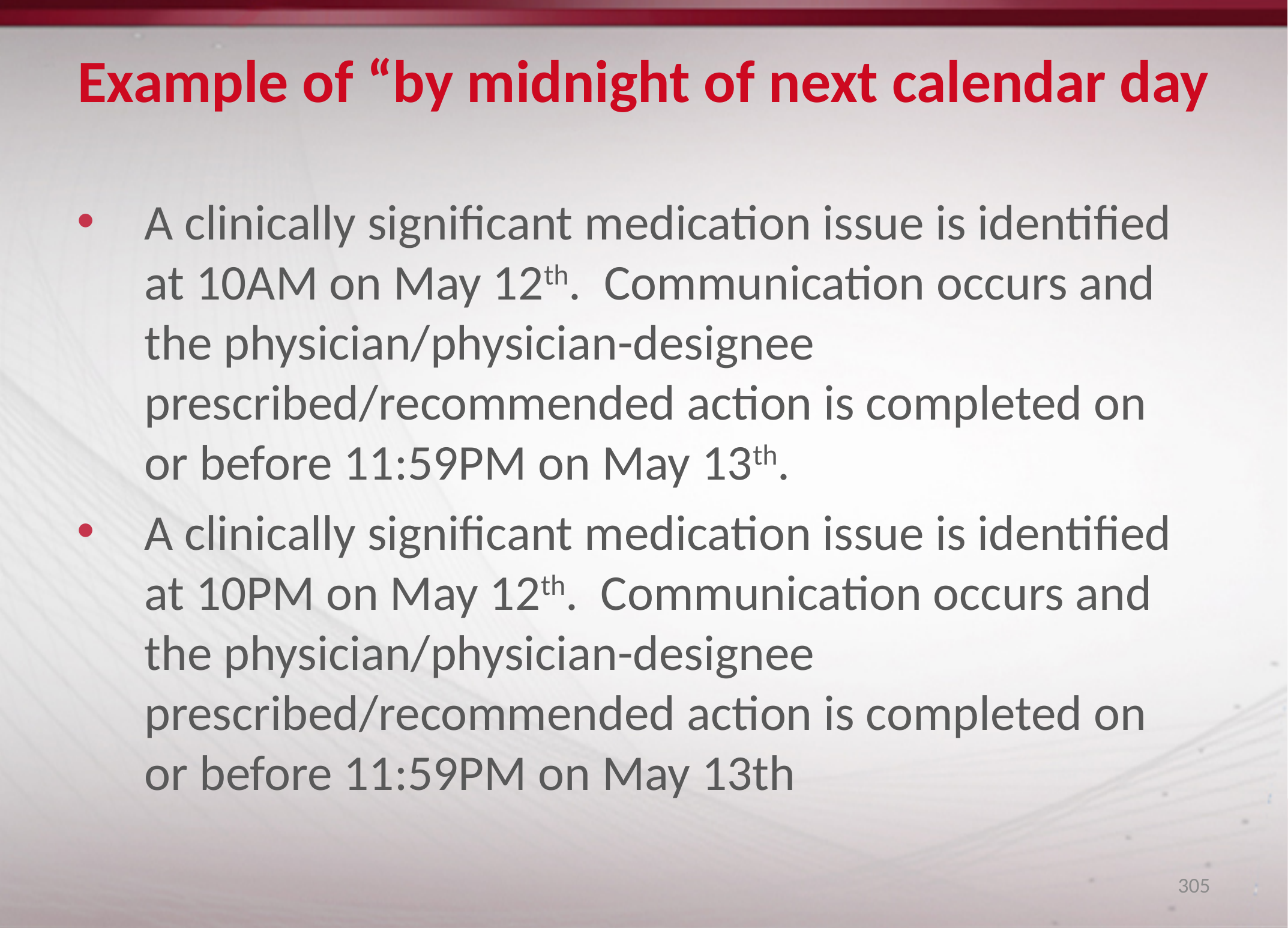

# Example of “by midnight of next calendar day
A clinically significant medication issue is identified at 10AM on May 12th.  Communication occurs and the physician/physician-designee prescribed/recommended action is completed on or before 11:59PM on May 13th.
A clinically significant medication issue is identified at 10PM on May 12th.  Communication occurs and the physician/physician-designee prescribed/recommended action is completed on or before 11:59PM on May 13th
305